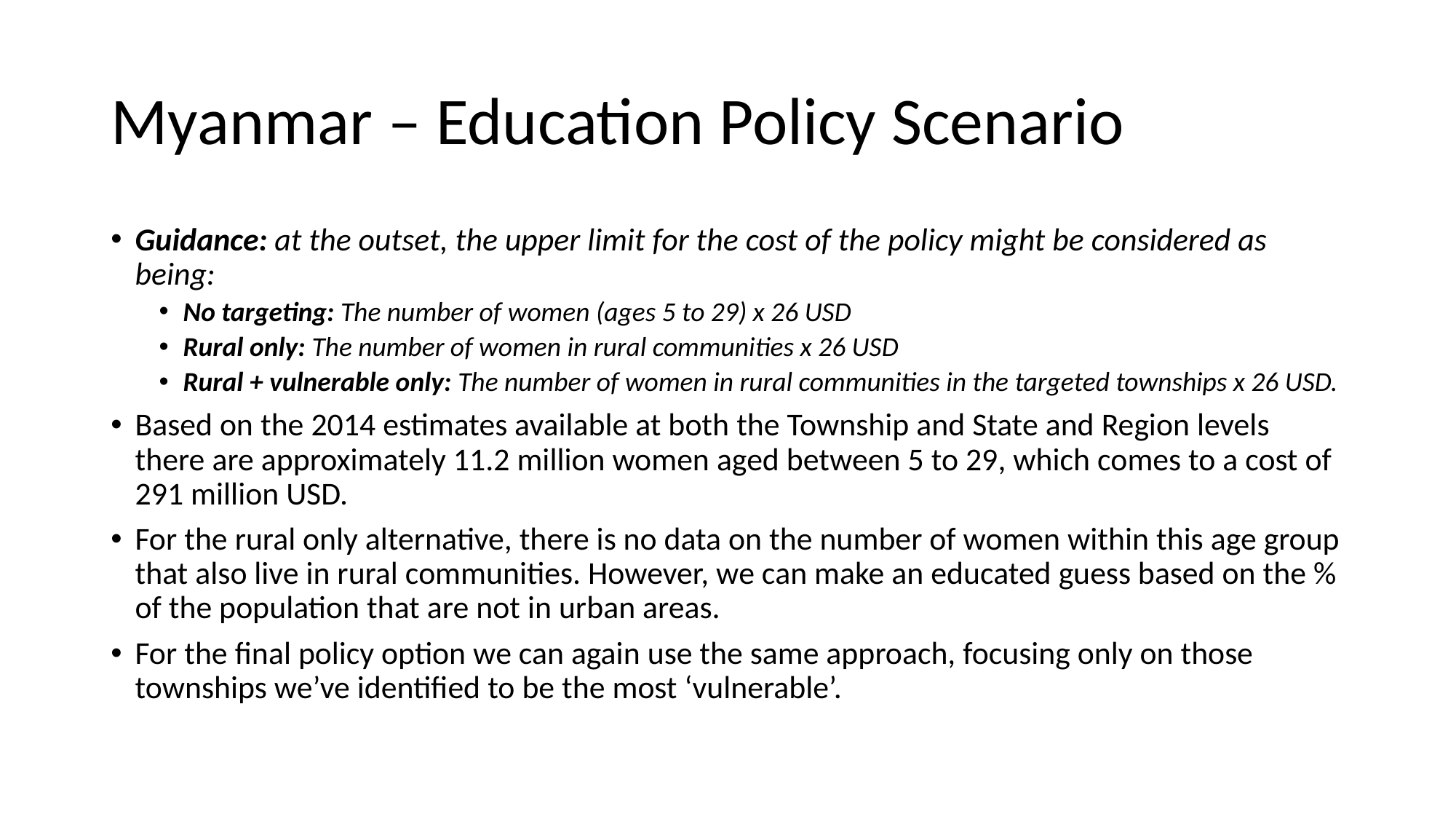

# Myanmar – Education Policy Scenario
Guidance: at the outset, the upper limit for the cost of the policy might be considered as being:
No targeting: The number of women (ages 5 to 29) x 26 USD
Rural only: The number of women in rural communities x 26 USD
Rural + vulnerable only: The number of women in rural communities in the targeted townships x 26 USD.
Based on the 2014 estimates available at both the Township and State and Region levels there are approximately 11.2 million women aged between 5 to 29, which comes to a cost of 291 million USD.
For the rural only alternative, there is no data on the number of women within this age group that also live in rural communities. However, we can make an educated guess based on the % of the population that are not in urban areas.
For the final policy option we can again use the same approach, focusing only on those townships we’ve identified to be the most ‘vulnerable’.